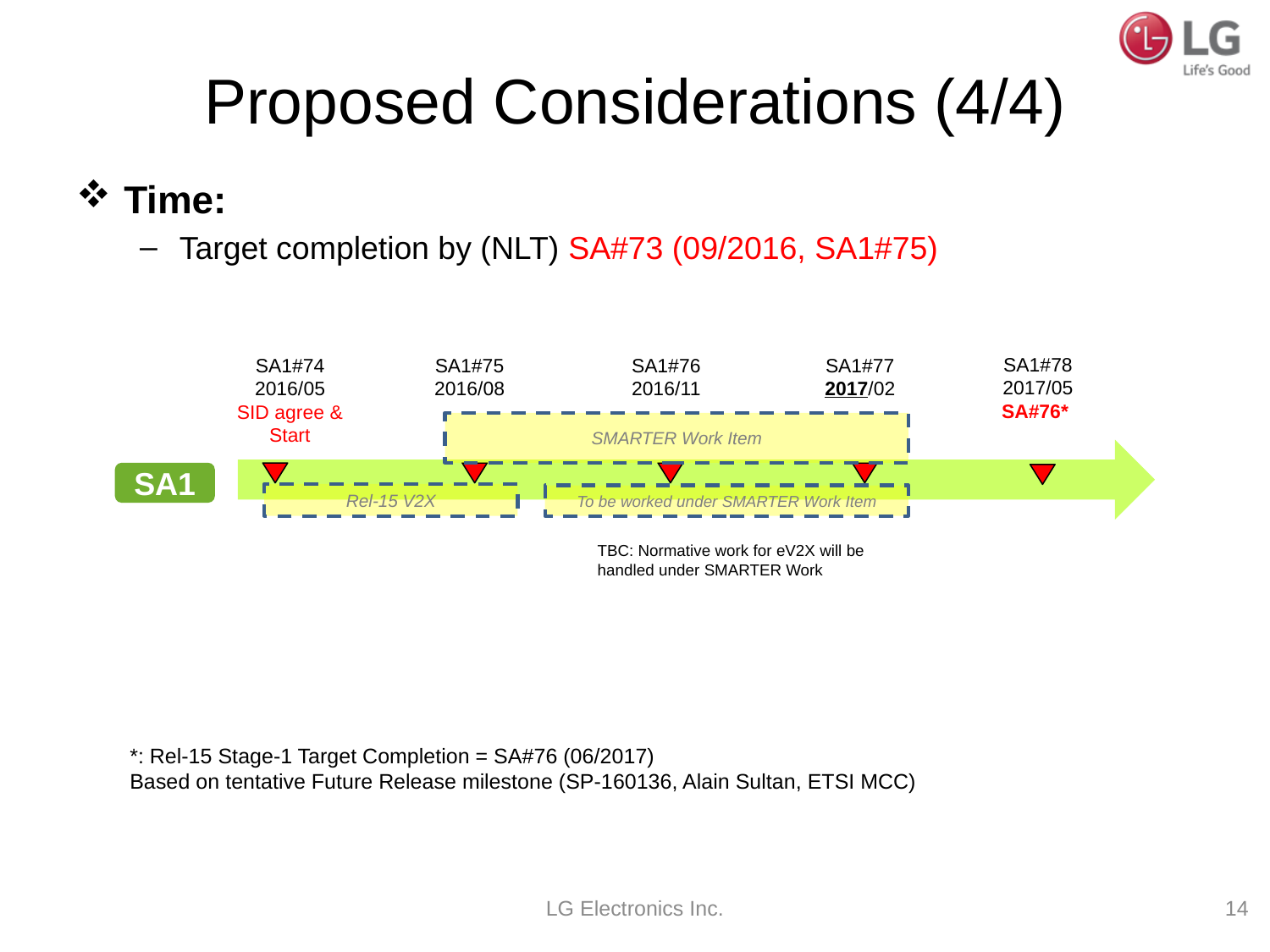

# Proposed Considerations (4/4)
Time:
Target completion by (NLT) SA#73 (09/2016, SA1#75)
SA1#78
2017/05
SA#76*
SA1#74
2016/05
SID agree &
Start
SA1#75
2016/08
SA1#76
2016/11

SA1#77
2017/02

SA1

Rel-15 V2X
SMARTER Work Item
To be worked under SMARTER Work Item
TBC: Normative work for eV2X will be handled under SMARTER Work
*: Rel-15 Stage-1 Target Completion = SA#76 (06/2017)
Based on tentative Future Release milestone (SP-160136, Alain Sultan, ETSI MCC)
LG Electronics Inc.
14